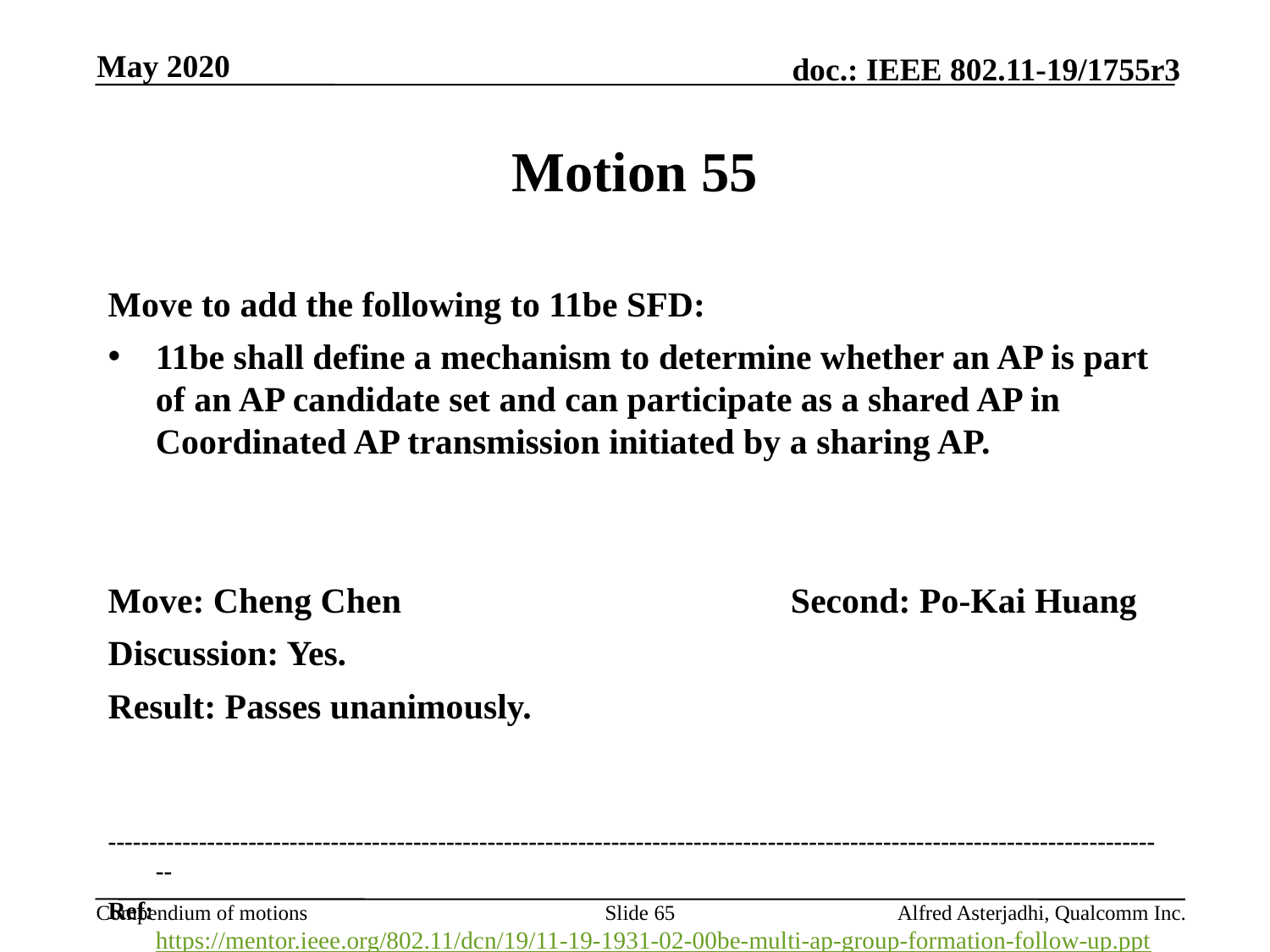

May 2020
# Motion 55
Move to add the following to 11be SFD:
11be shall define a mechanism to determine whether an AP is part of an AP candidate set and can participate as a shared AP in Coordinated AP transmission initiated by a sharing AP.

Move: Cheng Chen				Second: Po-Kai Huang
Discussion: Yes.
Result: Passes unanimously.

---------------------------------------------------------------------------------------------------------------------------------
Ref: https://mentor.ieee.org/802.11/dcn/19/11-19-1931-02-00be-multi-ap-group-formation-follow-up.pptx
Slide 65
Alfred Asterjadhi, Qualcomm Inc.